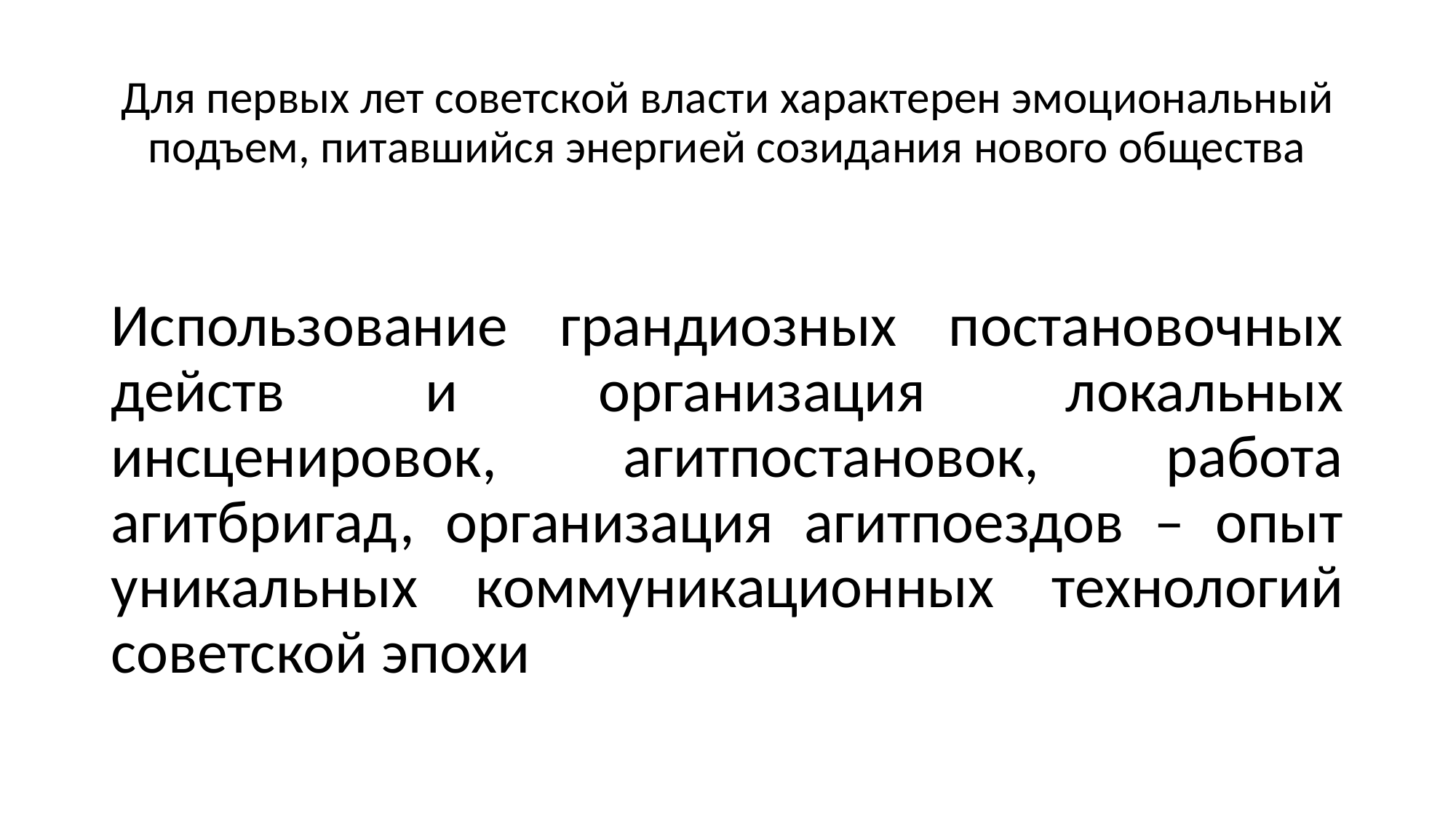

# Для первых лет советской власти характерен эмоциональный подъем, питавшийся энергией созидания нового общества
Использование грандиозных постановочных действ и организация локальных инсценировок, агитпостановок, работа агитбригад, организация агитпоездов – опыт уникальных коммуникационных технологий советской эпохи